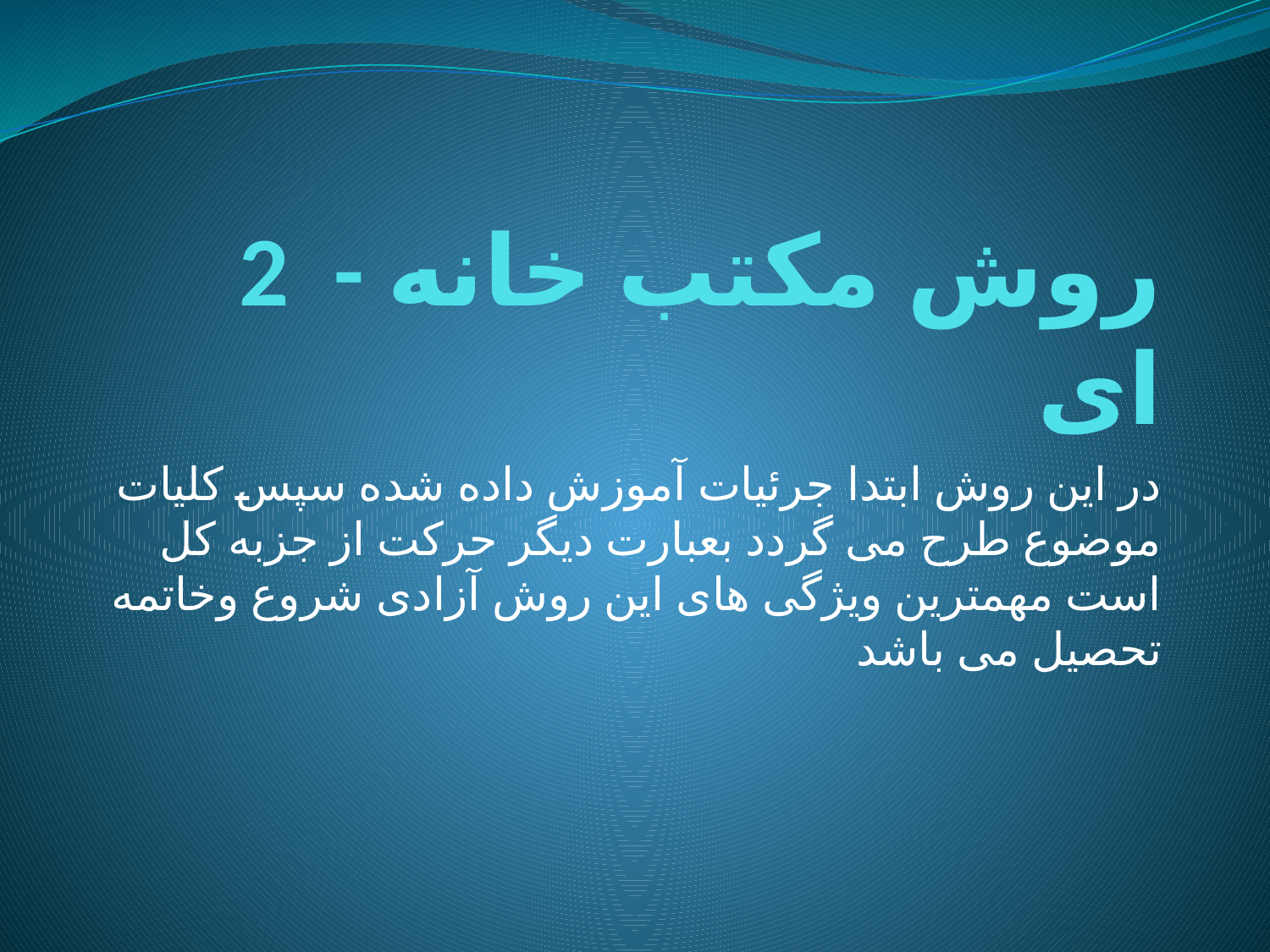

# 2  - روش مکتب خانه ای
در این روش ابتدا جرئیات آموزش داده شده سپس کلیات موضوع طرح می گردد بعبارت دیگر حرکت از جزبه کل است مهمترین ویژگی های این روش آزادی شروع وخاتمه تحصیل می باشد